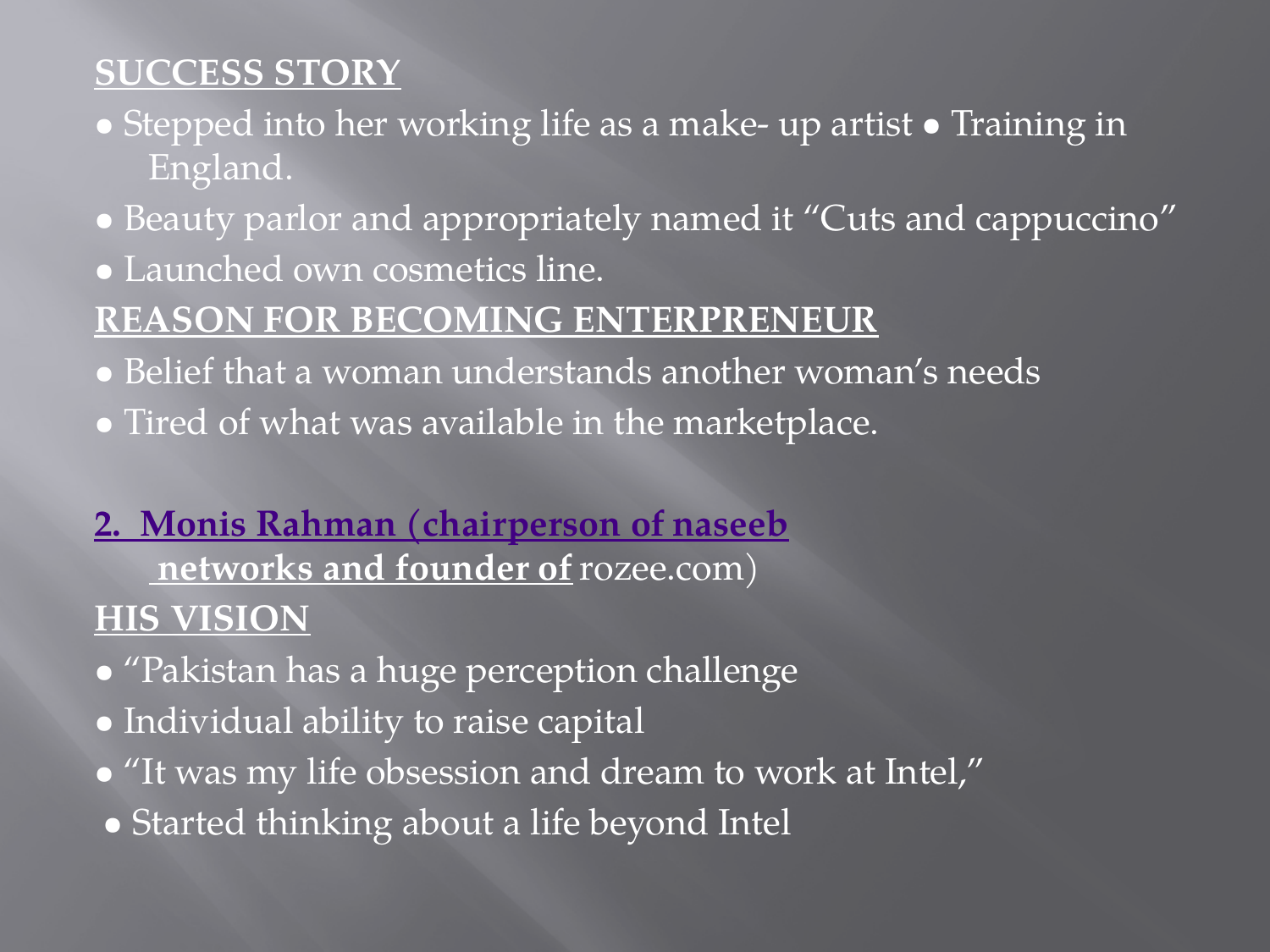

#
SUCCESS STORY
• Stepped into her working life as a make- up artist • Training in England.
• Beauty parlor and appropriately named it “Cuts and cappuccino”
• Launched own cosmetics line.
REASON FOR BECOMING ENTERPRENEUR
• Belief that a woman understands another woman’s needs
• Tired of what was available in the marketplace.

2.  Monis Rahman (chairperson of naseeb networks and founder of rozee.com)
HIS VISION
• “Pakistan has a huge perception challenge
• Individual ability to raise capital
• “It was my life obsession and dream to work at Intel,”
 • Started thinking about a life beyond Intel